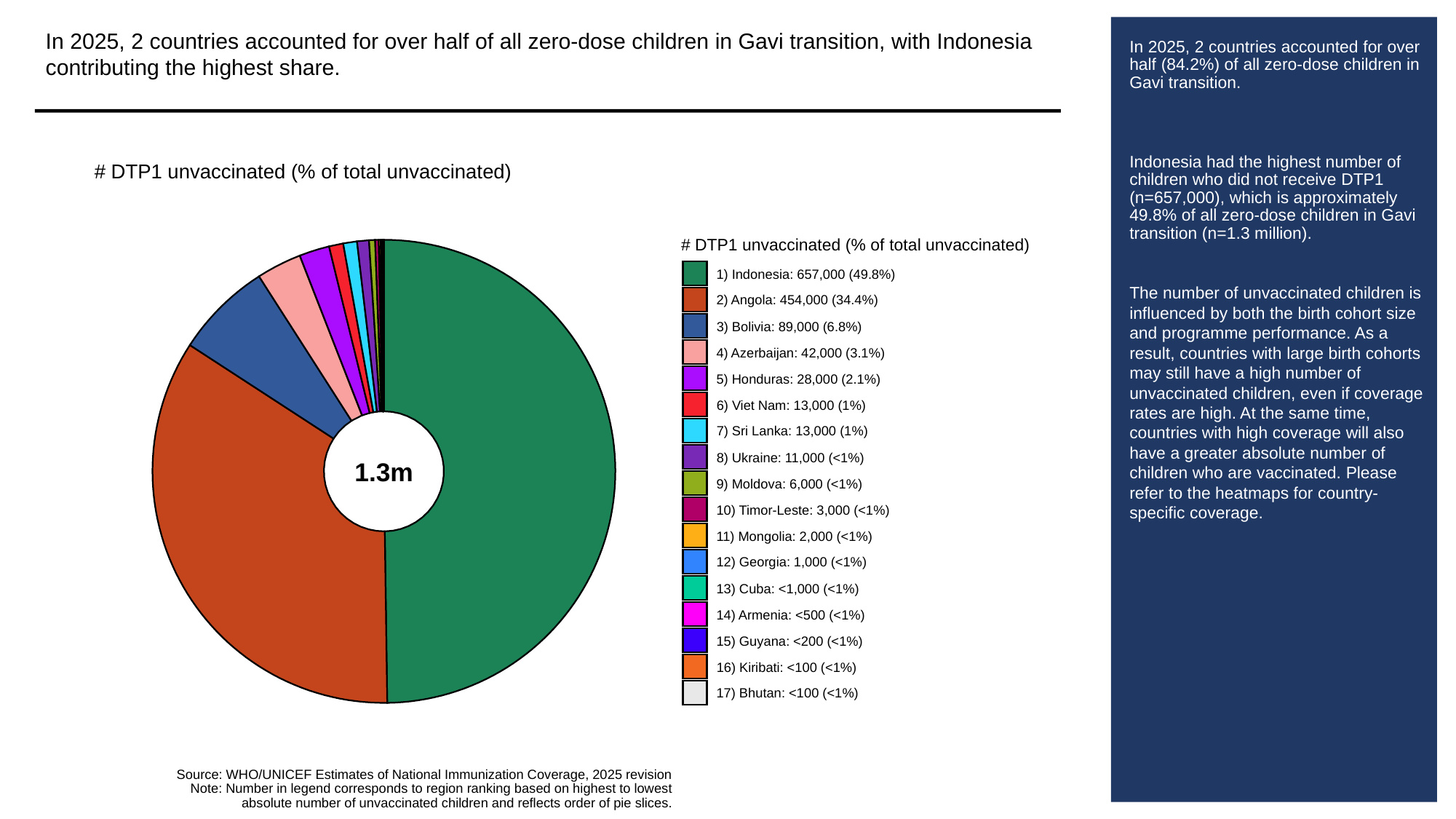

In 2025, 2 countries accounted for over half of all zero-dose children in Gavi transition, with Indonesia contributing the highest share.
# In 2025, 2 countries accounted for over half (84.2%) of all zero-dose children in Gavi transition.

Indonesia had the highest number of children who did not receive DTP1 (n=657,000), which is approximately 49.8% of all zero-dose children in Gavi transition (n=1.3 million).

The number of unvaccinated children is influenced by both the birth cohort size and programme performance. As a result, countries with large birth cohorts may still have a high number of unvaccinated children, even if coverage rates are high. At the same time, countries with high coverage will also have a greater absolute number of children who are vaccinated. Please refer to the heatmaps for country-specific coverage.

# DTP1 unvaccinated (% of total unvaccinated)
# DTP1 unvaccinated (% of total unvaccinated)

1) Indonesia: 657,000 (49.8%)

2) Angola: 454,000 (34.4%)

3) Bolivia: 89,000 (6.8%)

4) Azerbaijan: 42,000 (3.1%)

5) Honduras: 28,000 (2.1%)

6) Viet Nam: 13,000 (1%)

7) Sri Lanka: 13,000 (1%)

8) Ukraine: 11,000 (<1%)
1.3m

9) Moldova: 6,000 (<1%)

10) Timor-Leste: 3,000 (<1%)

11) Mongolia: 2,000 (<1%)

12) Georgia: 1,000 (<1%)

13) Cuba: <1,000 (<1%)

14) Armenia: <500 (<1%)

15) Guyana: <200 (<1%)

16) Kiribati: <100 (<1%)

17) Bhutan: <100 (<1%)
Source: WHO/UNICEF Estimates of National Immunization Coverage, 2025 revision
Note: Number in legend corresponds to region ranking based on highest to lowest
absolute number of unvaccinated children and reflects order of pie slices.